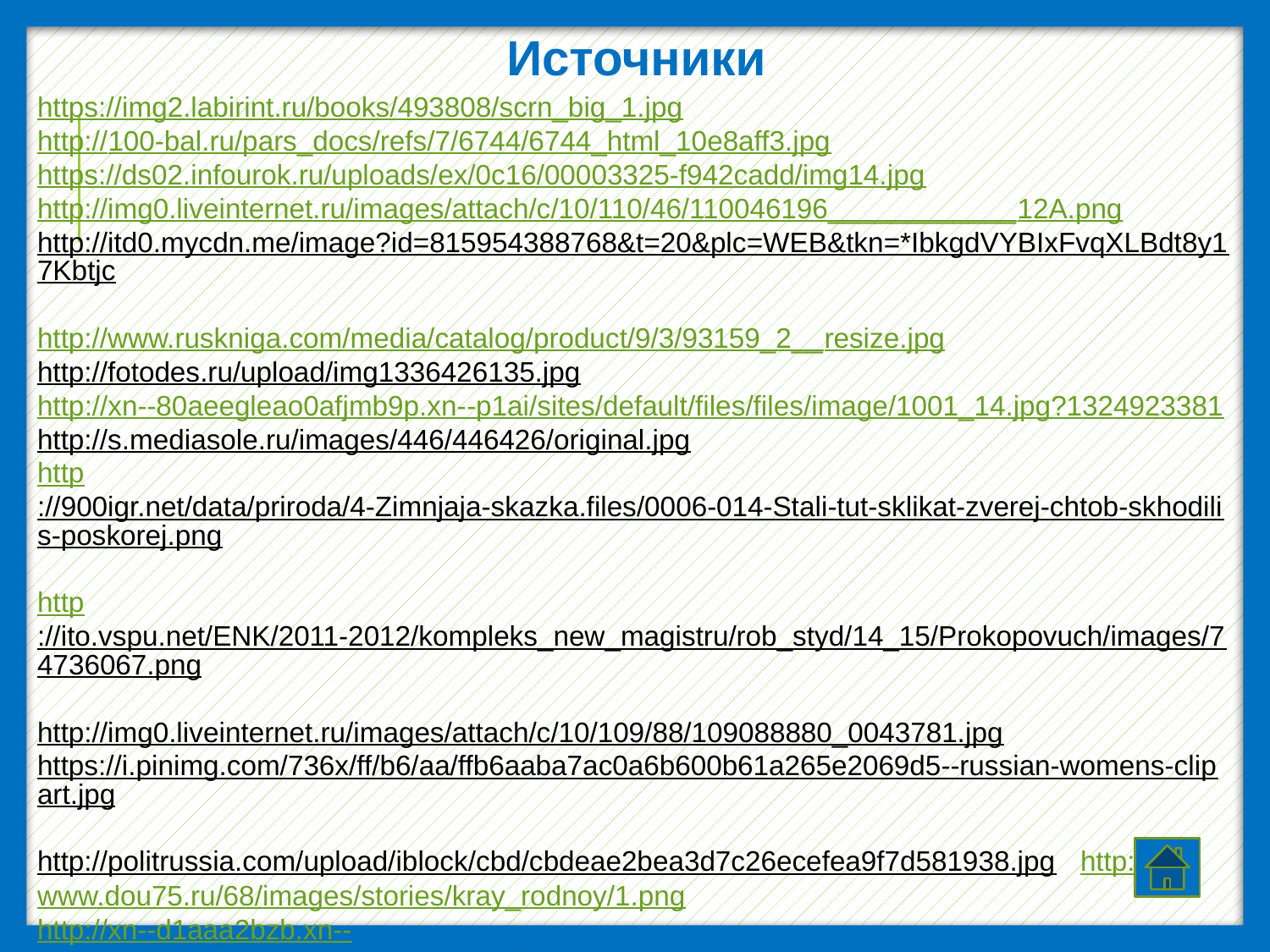

Источники
https://img2.labirint.ru/books/493808/scrn_big_1.jpg
http://100-bal.ru/pars_docs/refs/7/6744/6744_html_10e8aff3.jpg
https://ds02.infourok.ru/uploads/ex/0c16/00003325-f942cadd/img14.jpg
http://img0.liveinternet.ru/images/attach/c/10/110/46/110046196____________12A.png
http://itd0.mycdn.me/image?id=815954388768&t=20&plc=WEB&tkn=*IbkgdVYBIxFvqXLBdt8y17Kbtjc
http://www.ruskniga.com/media/catalog/product/9/3/93159_2__resize.jpg
http://fotodes.ru/upload/img1336426135.jpg
http://xn--80aeegleao0afjmb9p.xn--p1ai/sites/default/files/files/image/1001_14.jpg?1324923381
http://s.mediasole.ru/images/446/446426/original.jpg
http://900igr.net/data/priroda/4-Zimnjaja-skazka.files/0006-014-Stali-tut-sklikat-zverej-chtob-skhodilis-poskorej.png
http://ito.vspu.net/ENK/2011-2012/kompleks_new_magistru/rob_styd/14_15/Prokopovuch/images/74736067.png
http://img0.liveinternet.ru/images/attach/c/10/109/88/109088880_0043781.jpg
https://i.pinimg.com/736x/ff/b6/aa/ffb6aaba7ac0a6b600b61a265e2069d5--russian-womens-clipart.jpg
http://politrussia.com/upload/iblock/cbd/cbdeae2bea3d7c26ecefea9f7d581938.jpg   http://www.dou75.ru/68/images/stories/kray_rodnoy/1.png
http://xn--d1aaa2bzb.xn--p1ai/media/k2/items/cache/e4c07973dbc8eb2f7380bdedc4201087_M.jpg
http://gamejulia.ru/images/i/nats-kostyum-buryati.jpg
http://gamejulia.ru/images/i/nats-kostyum-chechentsi.jpg
http://gamejulia.ru/images/i/nats-kostyum-chukchi.jpg
http://gamejulia.ru/images/i/nats-kostyum-russkie.jpg
http://raskraski.link/uploads/4/8/9/4899-raskraska-Tatarskie-natsionalnie-kostyumi.jpg